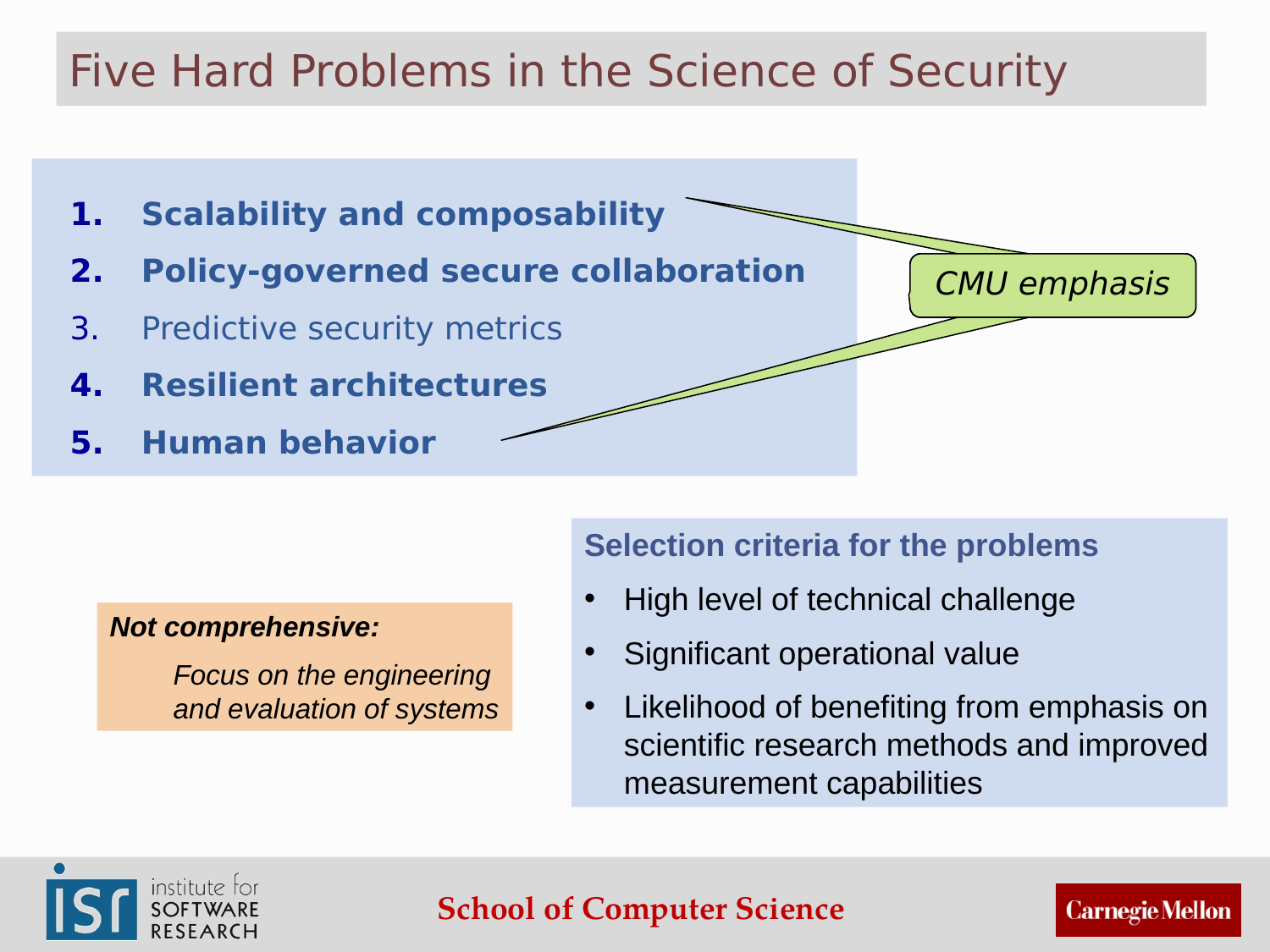

# Five Hard Problems in the Science of Security
Scalability and composability
Policy-governed secure collaboration
Predictive security metrics
Resilient architectures
Human behavior
CMU emphasis
CMU emphasis
CMU emphasis
CMU emphasis
Selection criteria for the problems
High level of technical challenge
Significant operational value
Likelihood of benefiting from emphasis on scientific research methods and improved measurement capabilities
Not comprehensive:
Focus on the engineering
and evaluation of systems